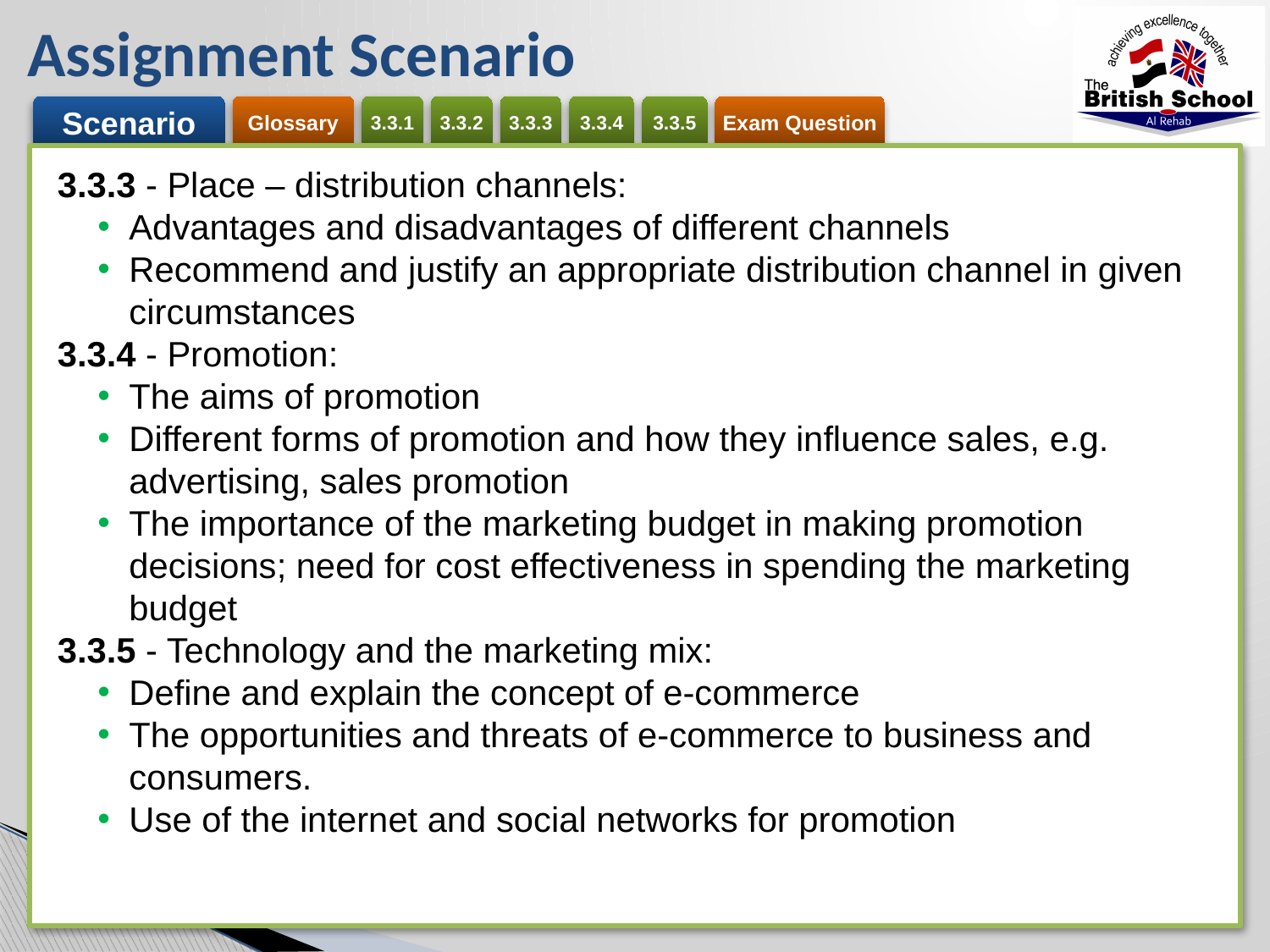

# Assignment Scenario
3.3.3 - Place – distribution channels:
Advantages and disadvantages of different channels
Recommend and justify an appropriate distribution channel in given circumstances
3.3.4 - Promotion:
The aims of promotion
Different forms of promotion and how they influence sales, e.g. advertising, sales promotion
The importance of the marketing budget in making promotion decisions; need for cost effectiveness in spending the marketing budget
3.3.5 - Technology and the marketing mix:
Define and explain the concept of e-commerce
The opportunities and threats of e-commerce to business and consumers.
Use of the internet and social networks for promotion